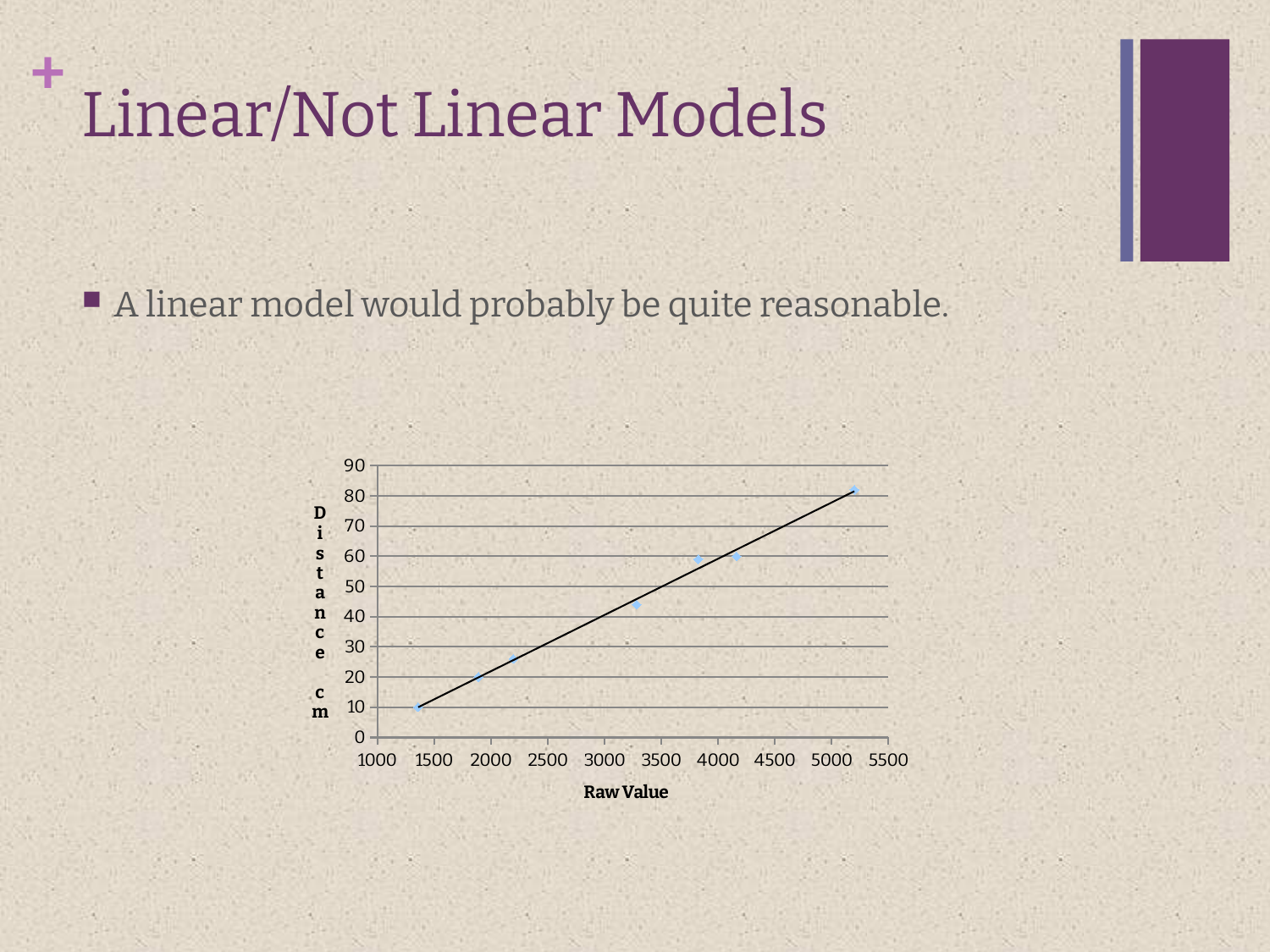

# Linear/Not Linear Models
A linear model would probably be quite reasonable.

### Chart

| Category |  |
|---|---|